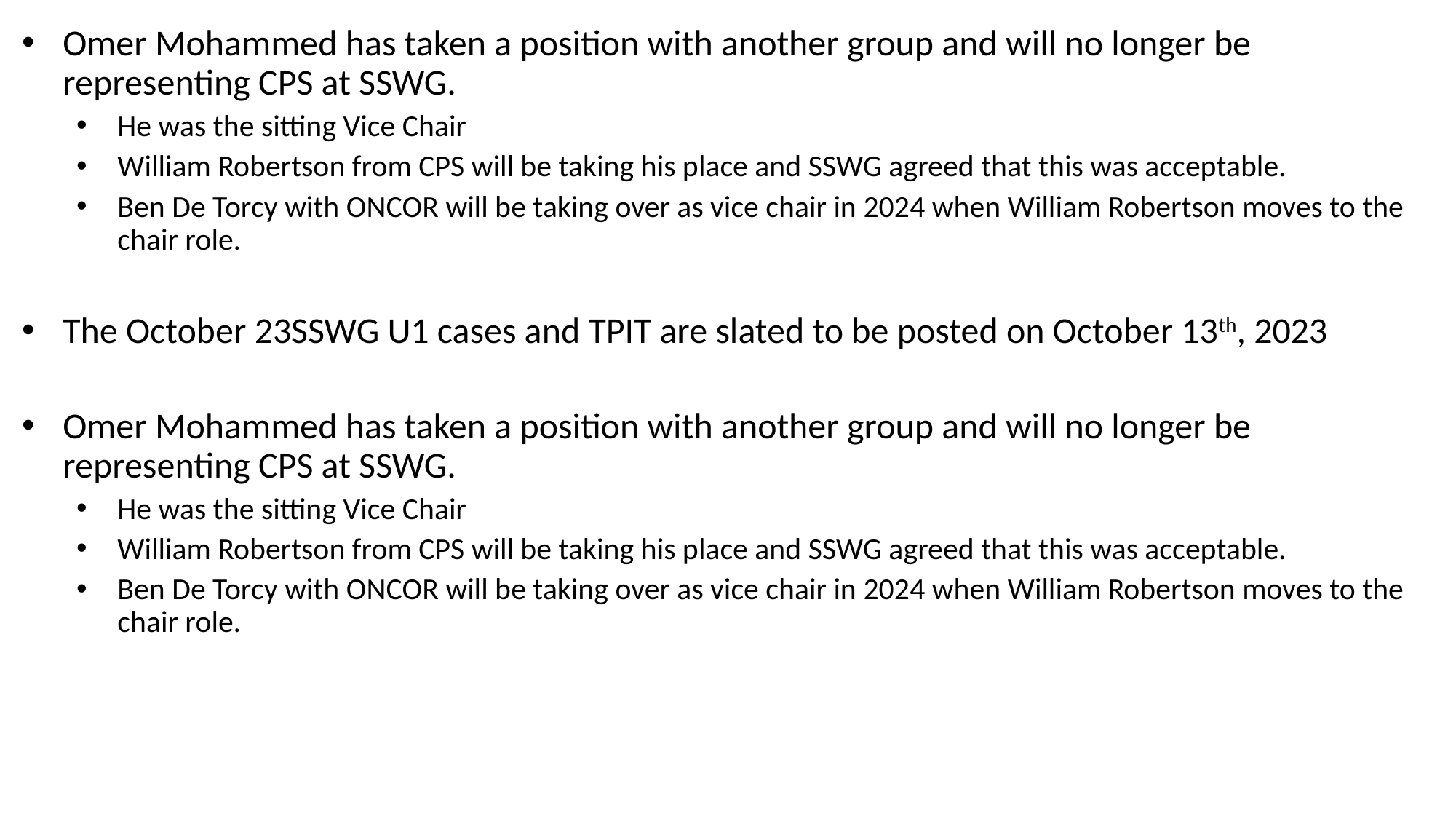

Omer Mohammed has taken a position with another group and will no longer be representing CPS at SSWG.
He was the sitting Vice Chair
William Robertson from CPS will be taking his place and SSWG agreed that this was acceptable.
Ben De Torcy with ONCOR will be taking over as vice chair in 2024 when William Robertson moves to the chair role.

The October 23SSWG U1 cases and TPIT are slated to be posted on October 13th, 2023

Omer Mohammed has taken a position with another group and will no longer be representing CPS at SSWG.
He was the sitting Vice Chair
William Robertson from CPS will be taking his place and SSWG agreed that this was acceptable.
Ben De Torcy with ONCOR will be taking over as vice chair in 2024 when William Robertson moves to the chair role.